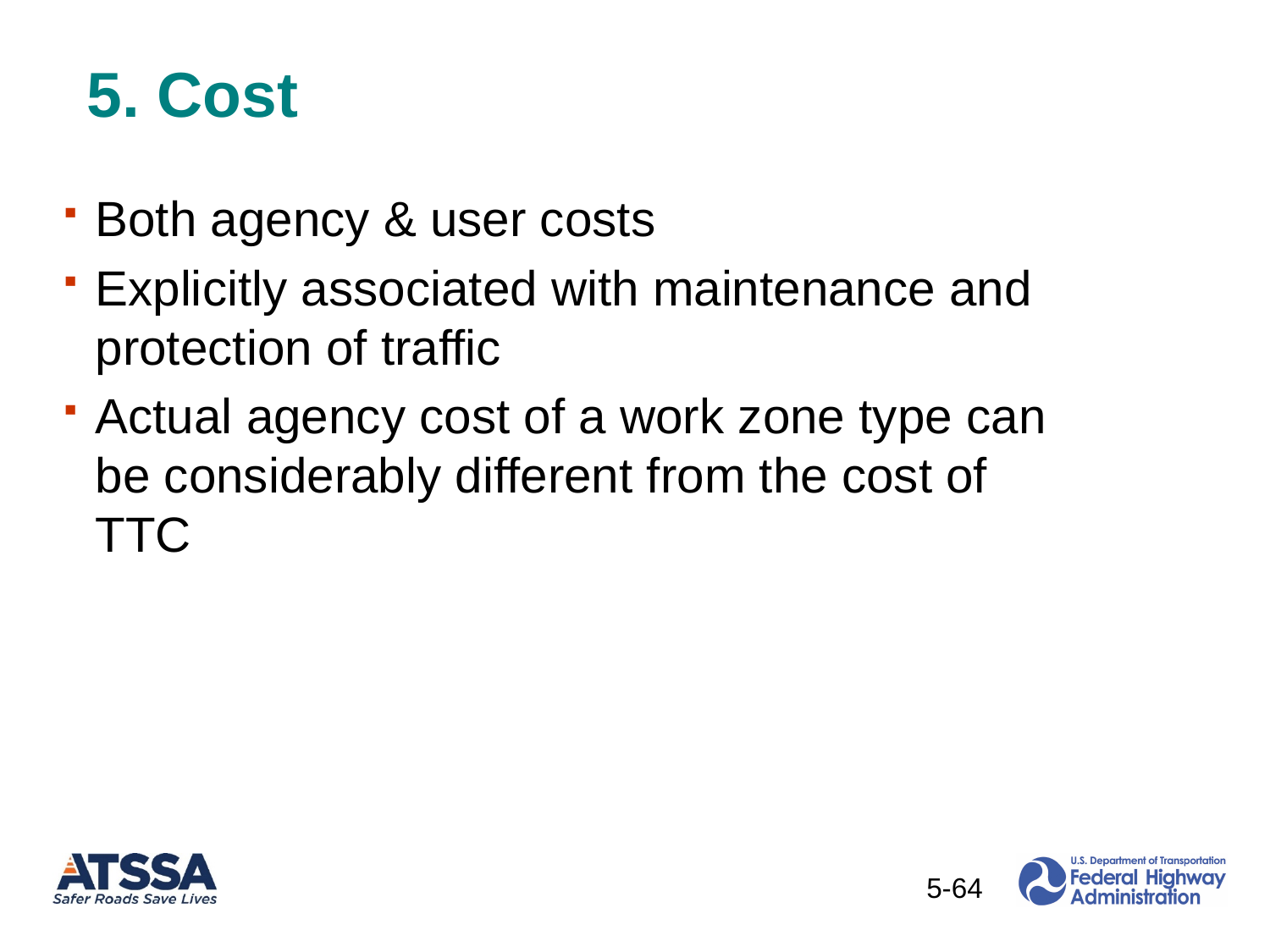

# 5. Cost
Both agency & user costs
Explicitly associated with maintenance and protection of traffic
Actual agency cost of a work zone type can be considerably different from the cost of TTC